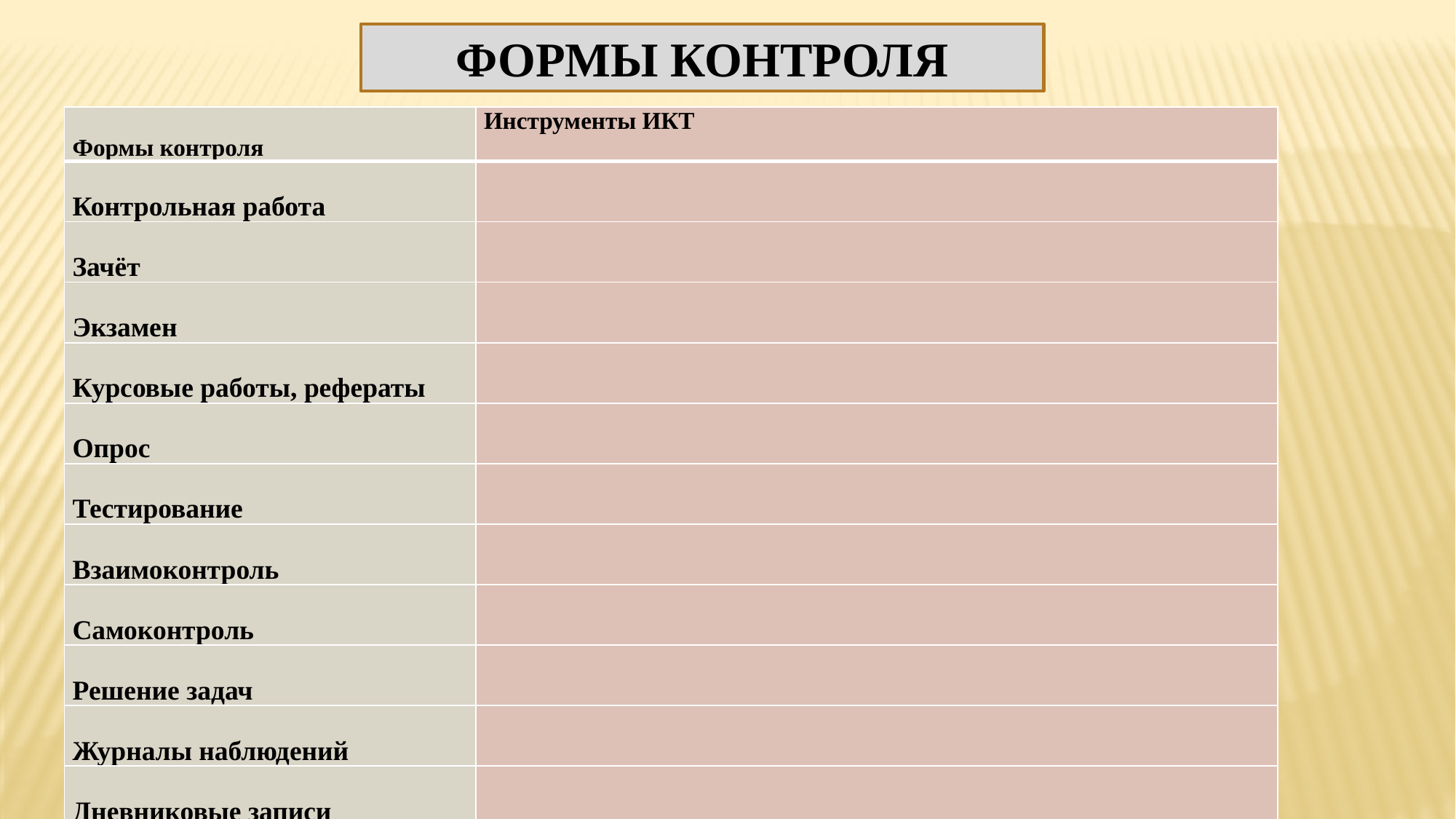

ФОРМЫ КОНТРОЛЯ
| Формы контроля | Инструменты ИКТ |
| --- | --- |
| Контрольная работа |  |
| Зачёт |  |
| Экзамен |  |
| Курсовые работы, рефераты |  |
| Опрос |  |
| Тестирование |  |
| Взаимоконтроль |  |
| Самоконтроль |  |
| Решение задач |  |
| Журналы наблюдений |  |
| Дневниковые записи |  |